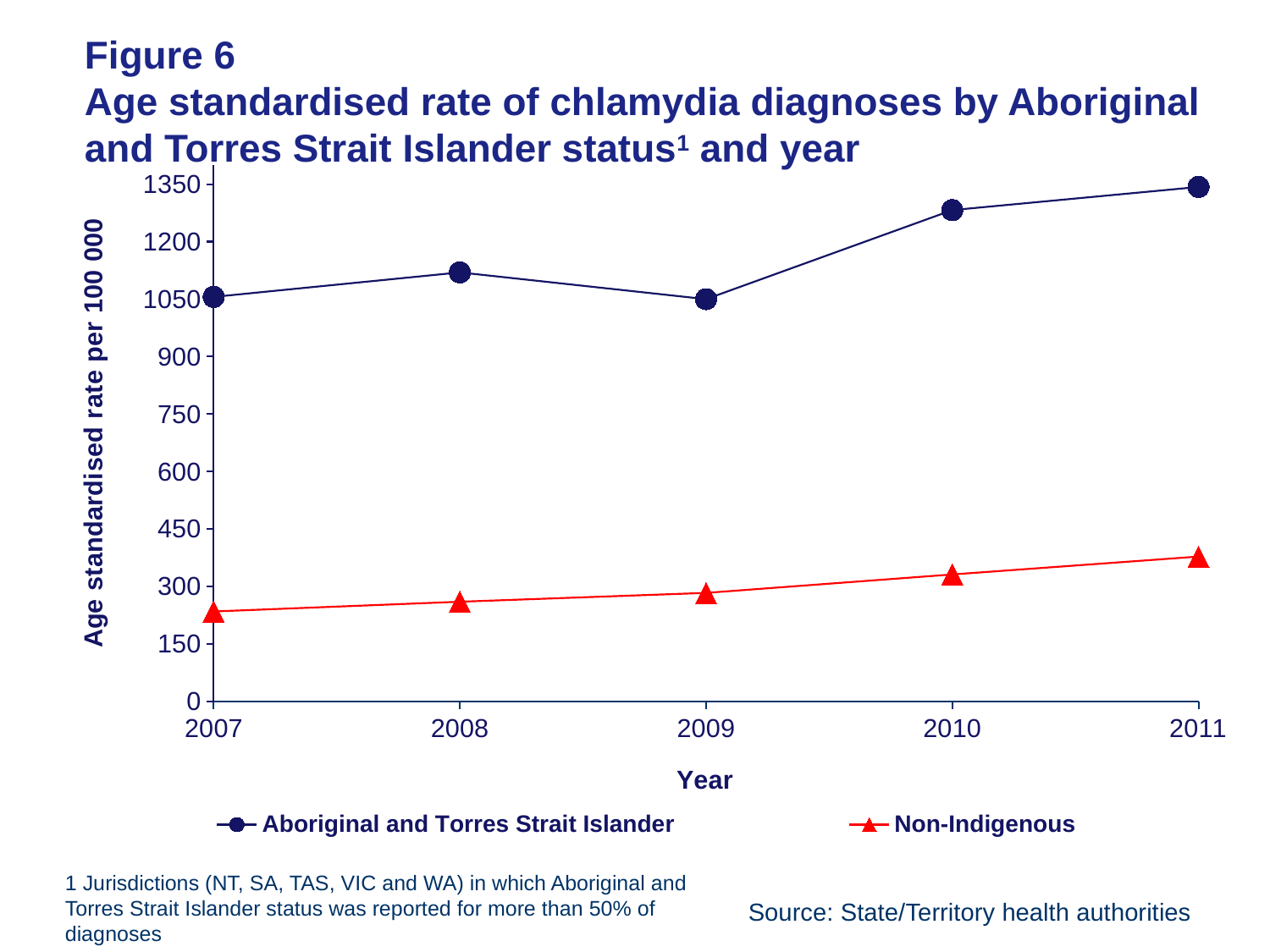

# Figure 6 Age standardised rate of chlamydia diagnoses by Aboriginal and Torres Strait Islander status1 and year

### Chart

| Category | Aboriginal and Torres Strait Islander | Non-Indigenous |
|---|---|---|
| 2007 | 1055.6396261541493 | 234.19744688737973 |
| 2008 | 1119.5847852995346 | 259.6889251667587 |
| 2009 | 1049.728570741066 | 282.7335980974982 |
| 2010 | 1282.195774401315 | 330.979671395666 |
| 2011 | 1342.6654652196585 | 377.5679347325901 |
1 Jurisdictions (NT, SA, TAS, VIC and WA) in which Aboriginal and Torres Strait Islander status was reported for more than 50% of diagnoses
Source: State/Territory health authorities